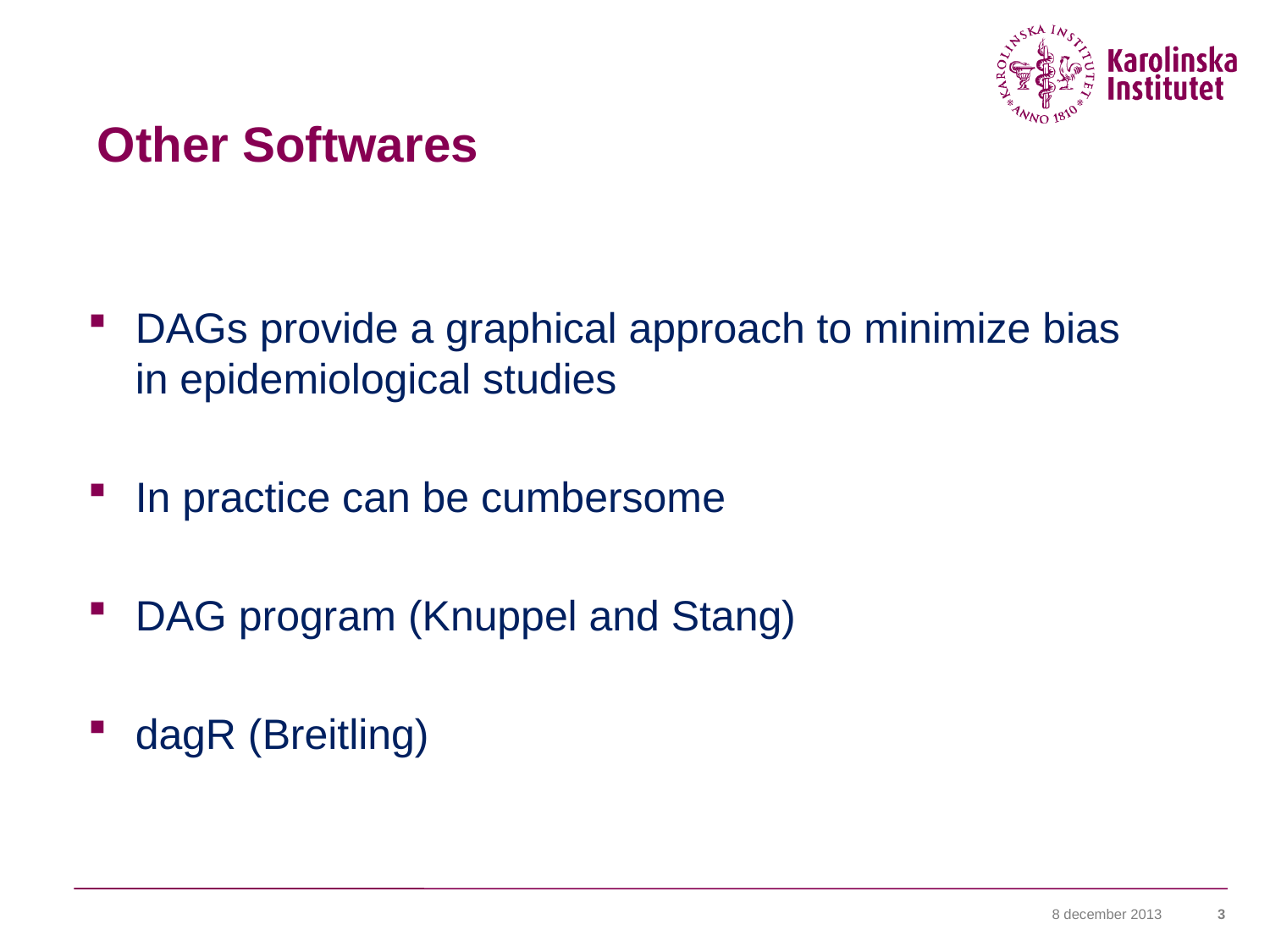

Other Softwares
DAGs provide a graphical approach to minimize bias in epidemiological studies

In practice can be cumbersome

DAG program (Knuppel and Stang)

dagR (Breitling)
8 december 2013
3